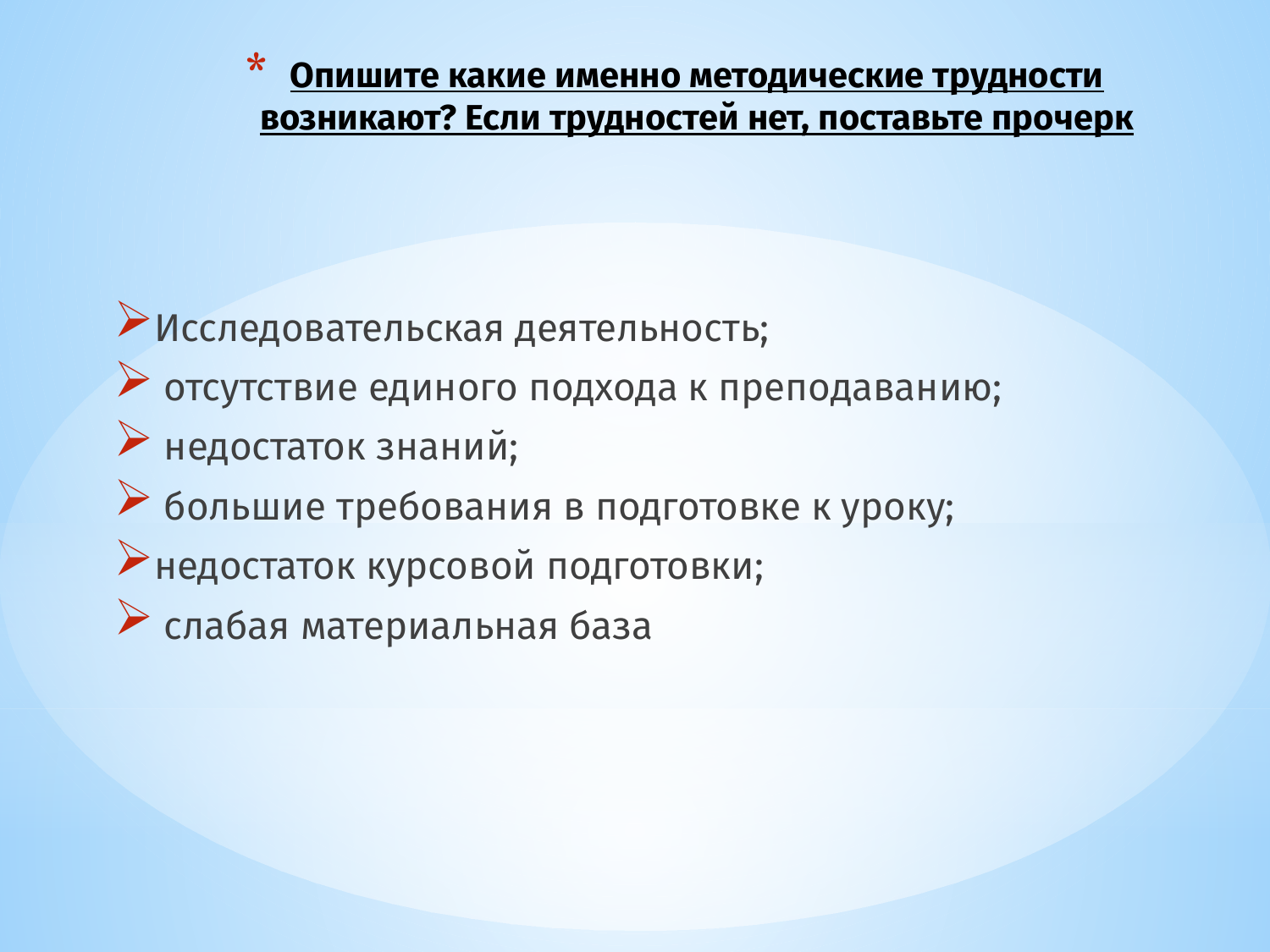

# Опишите какие именно методические трудности возникают? Если трудностей нет, поставьте прочерк
Исследовательская деятельность;
 отсутствие единого подхода к преподаванию;
 недостаток знаний;
 большие требования в подготовке к уроку;
недостаток курсовой подготовки;
 слабая материальная база